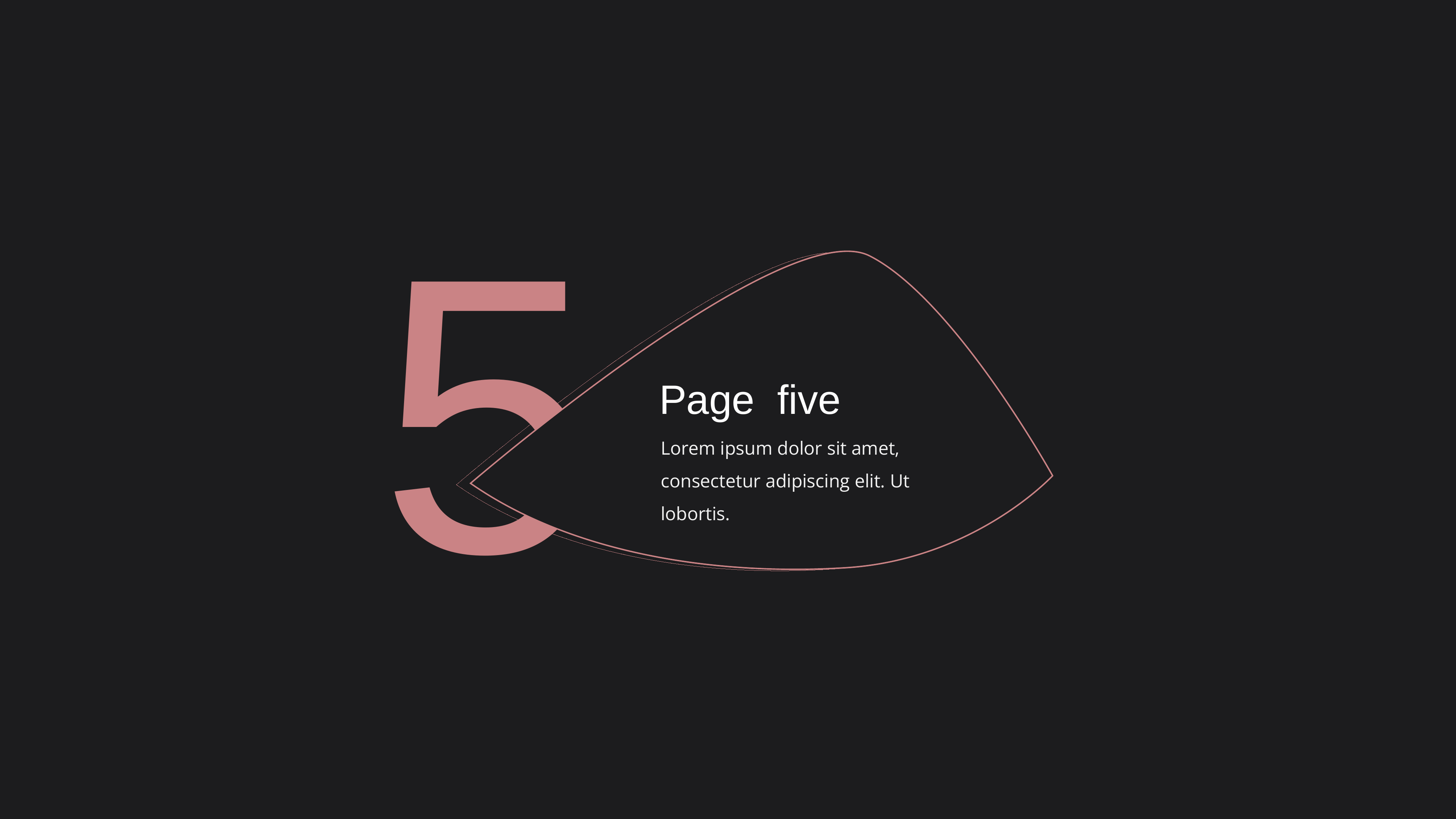

5

Page  five
Lorem ipsum dolor sit amet, consectetur adipiscing elit. Ut lobortis.